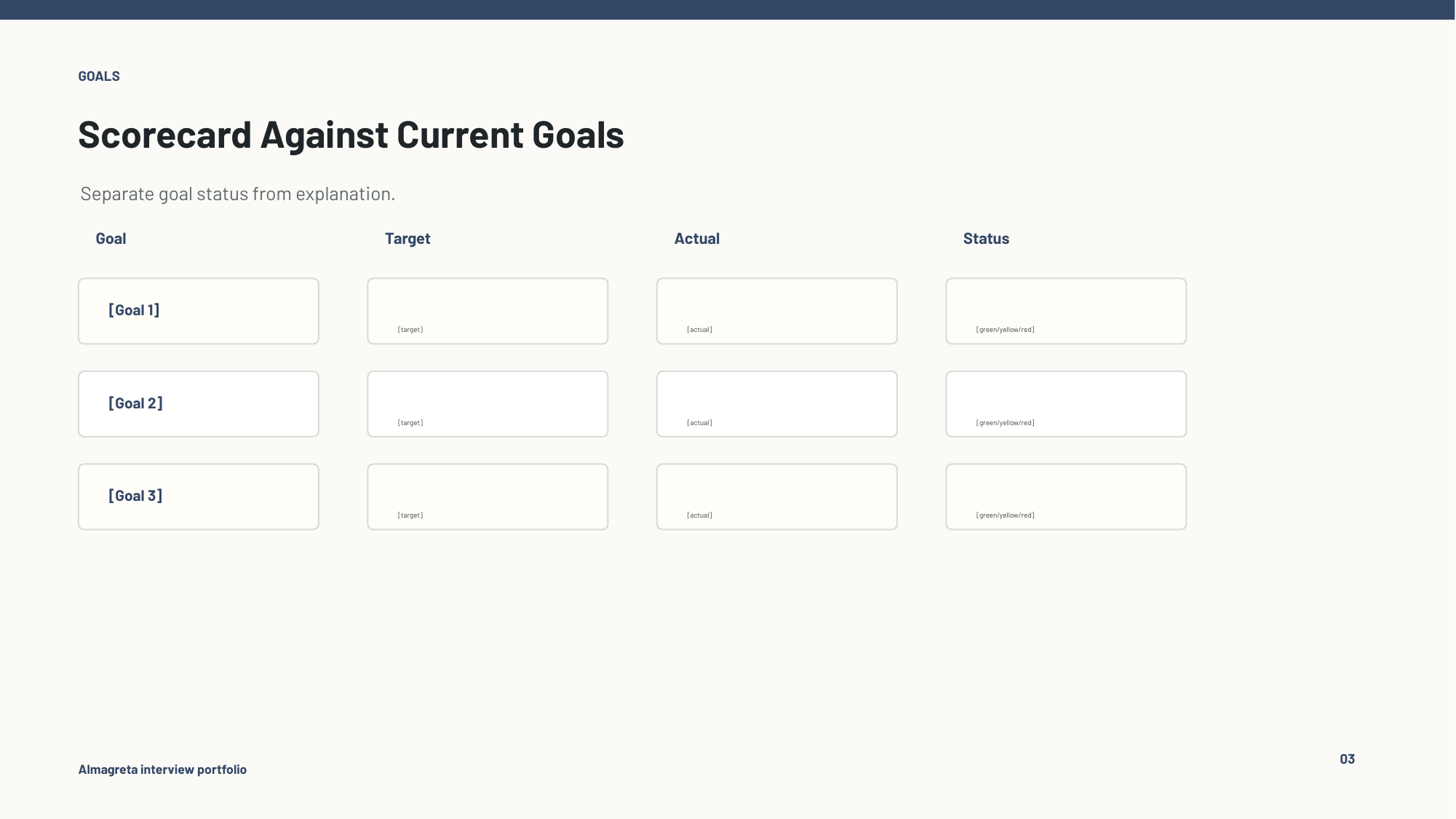

GOALS
Scorecard Against Current Goals
Separate goal status from explanation.
Goal
Target
Actual
Status

[Goal 1]

[target]
[actual]
[green/yellow/red]

[Goal 2]

[target]
[actual]
[green/yellow/red]

[Goal 3]

[target]
[actual]
[green/yellow/red]
03
Almagreta interview portfolio